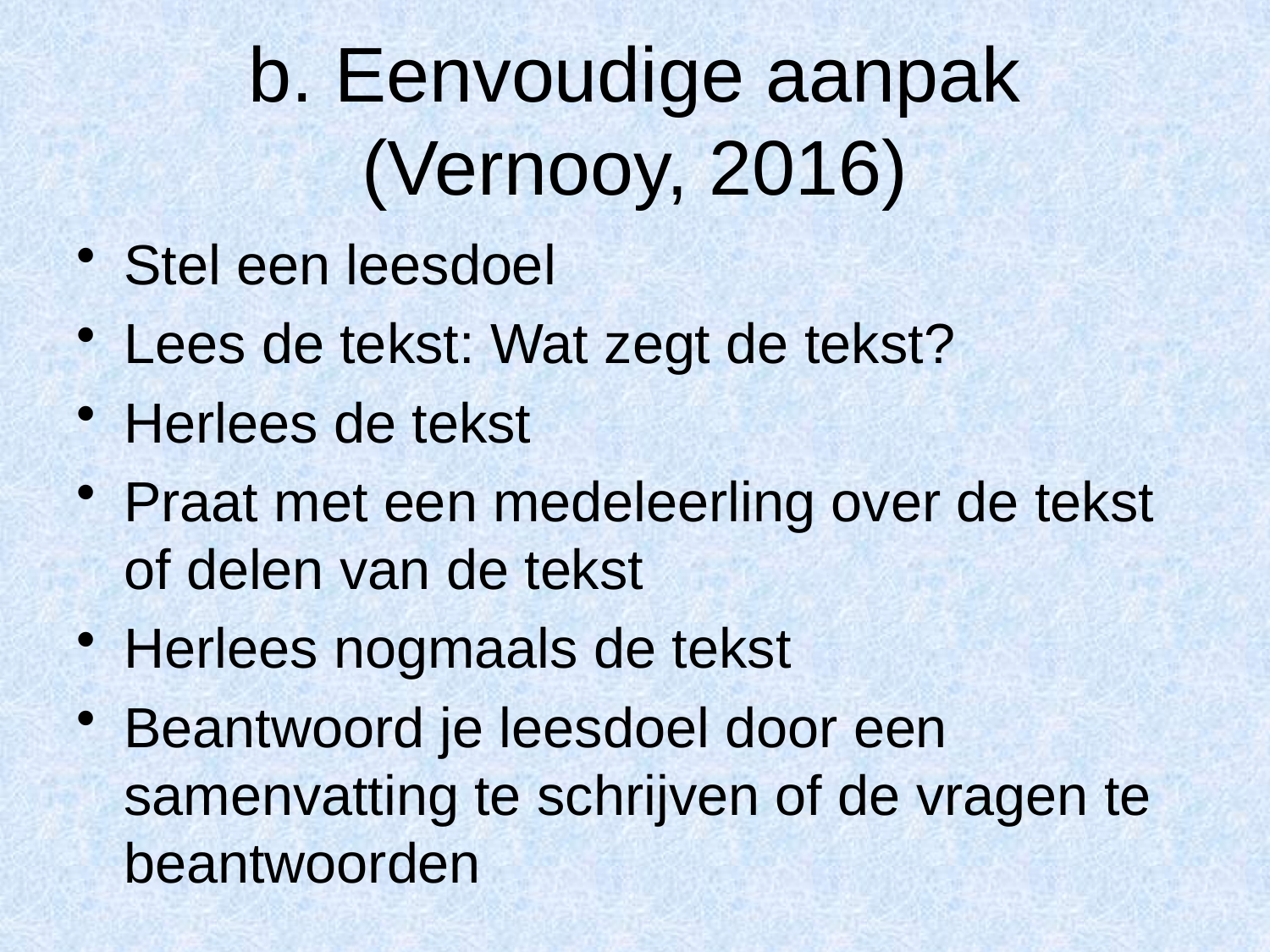

# b. Eenvoudige aanpak (Vernooy, 2016)
Stel een leesdoel
Lees de tekst: Wat zegt de tekst?
Herlees de tekst
Praat met een medeleerling over de tekst of delen van de tekst
Herlees nogmaals de tekst
Beantwoord je leesdoel door een samenvatting te schrijven of de vragen te beantwoorden